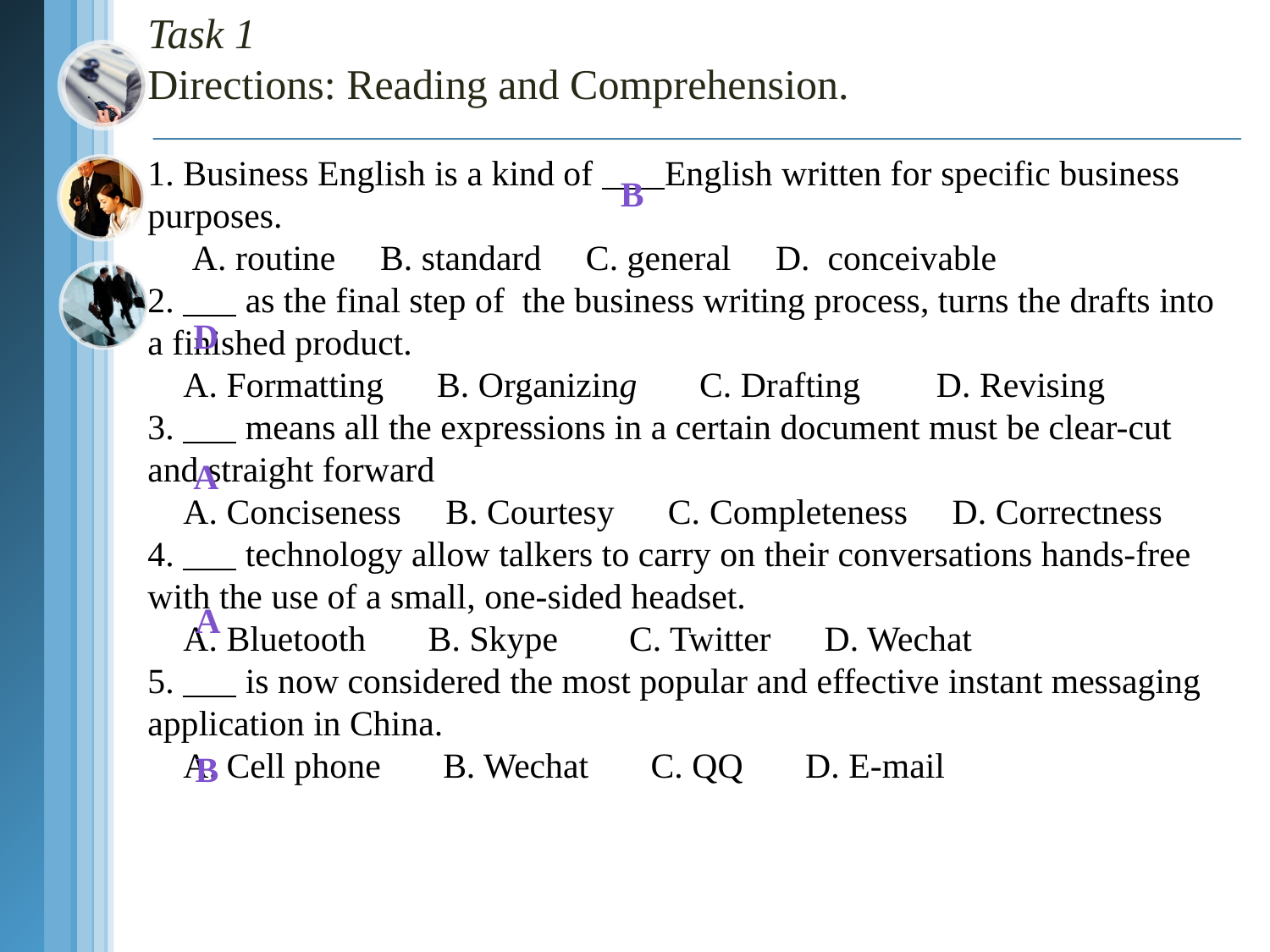

Task 1
Directions: Reading and Comprehension.

1. Business English is a kind of        English written for specific business purposes.
     A. routine     B. standard     C. general     D.  conceivable
2.        as the final step of  the business writing process, turns the drafts into a finished product.
    A. Formatting      B. Organizing       C. Drafting	   D. Revising
3.        means all the expressions in a certain document must be clear-cut and straight forward
    A. Conciseness     B. Courtesy      C. Completeness     D. Correctness
4.        technology allow talkers to carry on their conversations hands-free with the use of a small, one-sided headset.
    A. Bluetooth       B. Skype        C. Twitter      D. Wechat
5.        is now considered the most popular and effective instant messaging application in China.
    A. Cell phone       B. Wechat       C. QQ       D. E-mail

B
D
A
A
B